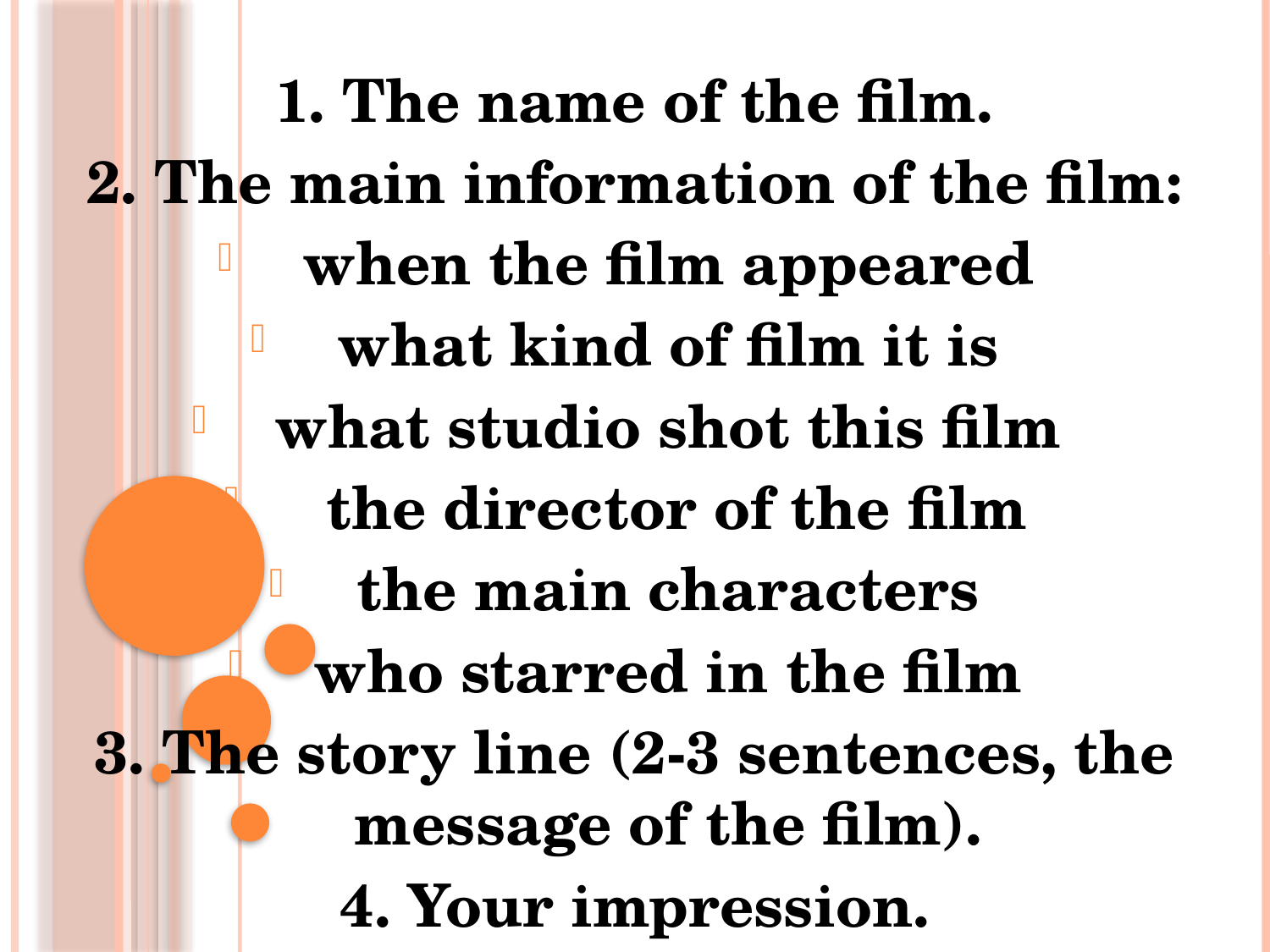

1. The name of the film.
2. The main information of the film:
when the film appeared
what kind of film it is
what studio shot this film
 the director of the film
the main characters
who starred in the film
3. The story line (2-3 sentences, the message of the film).
4. Your impression.

#